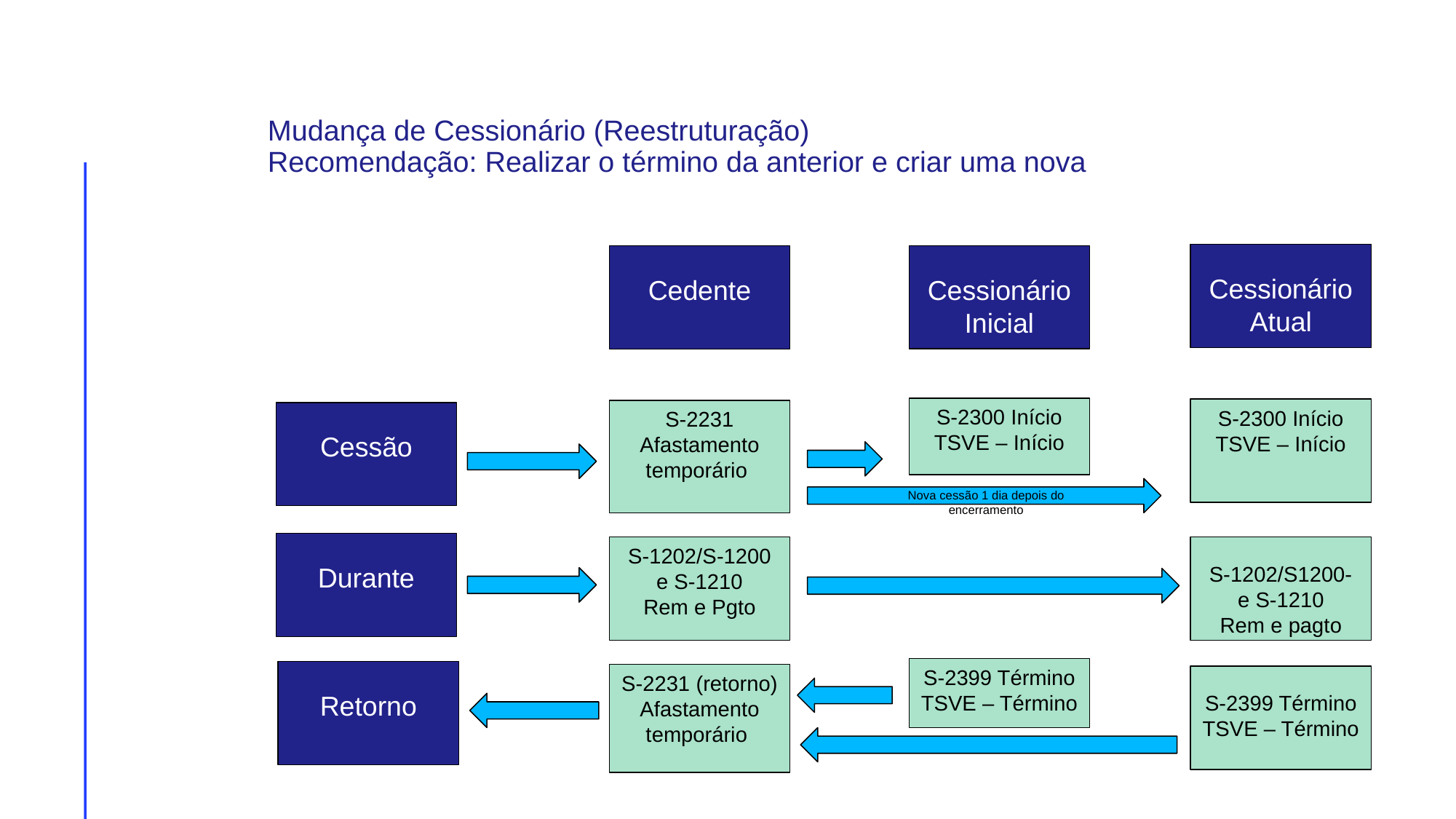

Mudança de Cessionário (Reestruturação)
Recomendação: Realizar o término da anterior e criar uma nova

Cessionário
Atual

Cedente

Cessionário
Inicial
S-2300 Início
TSVE – Início
S-2300 Início
TSVE – Início
S-2231
Afastamento temporário

Cessão

Nova cessão 1 dia depois do encerramento

Durante
S-1202/S-1200 e S-1210
Rem e Pgto

S-1202/S1200- e S-1210
Rem e pagto

S-2399 Término
TSVE – Término

Retorno
S-2231 (retorno)
Afastamento temporário

S-2399 Término
TSVE – Término